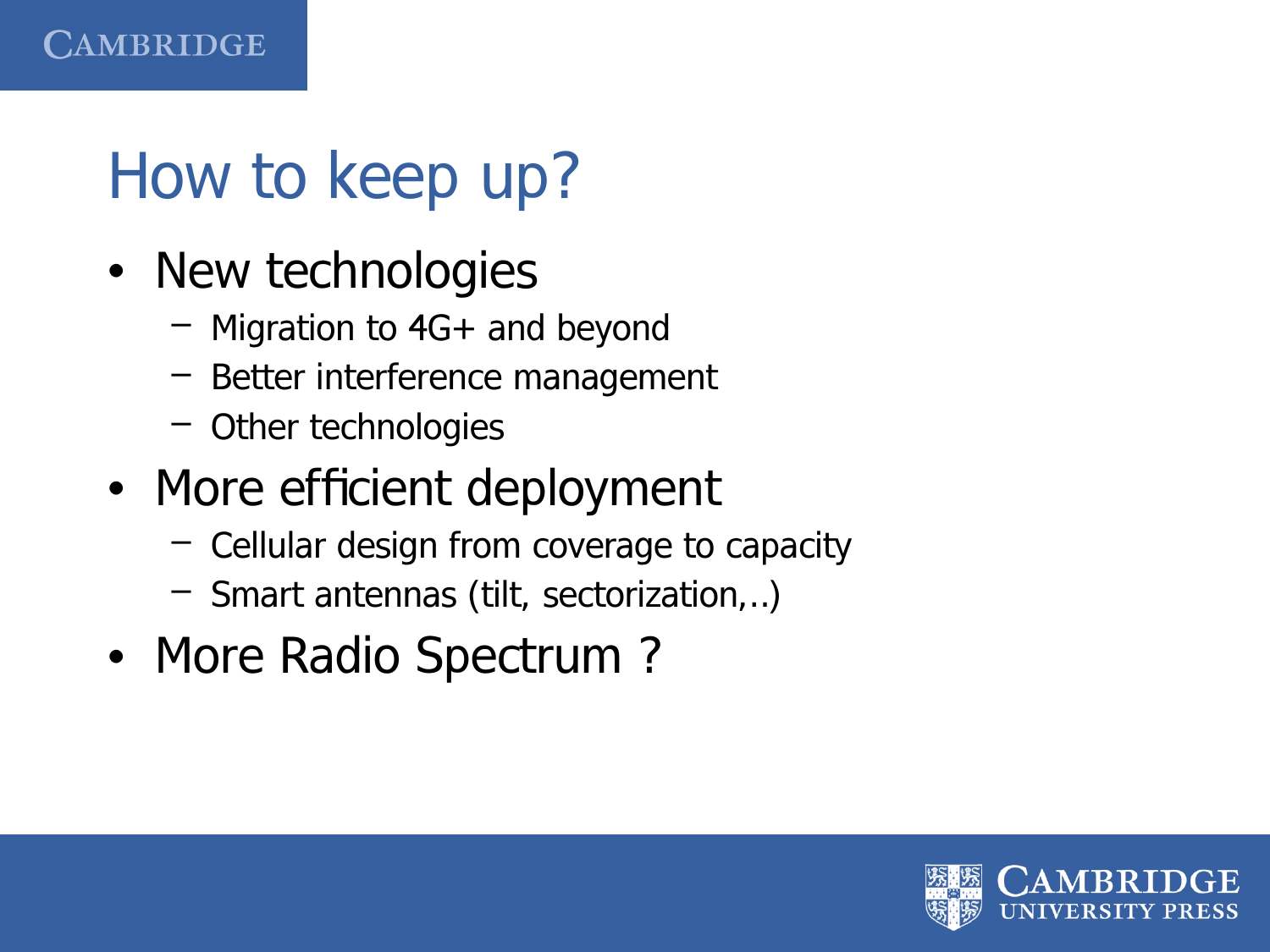

# How to keep up?
New technologies
Migration to 4G+ and beyond
Better interference management
Other technologies
More efficient deployment
Cellular design from coverage to capacity
Smart antennas (tilt, sectorization,..)
More Radio Spectrum ?